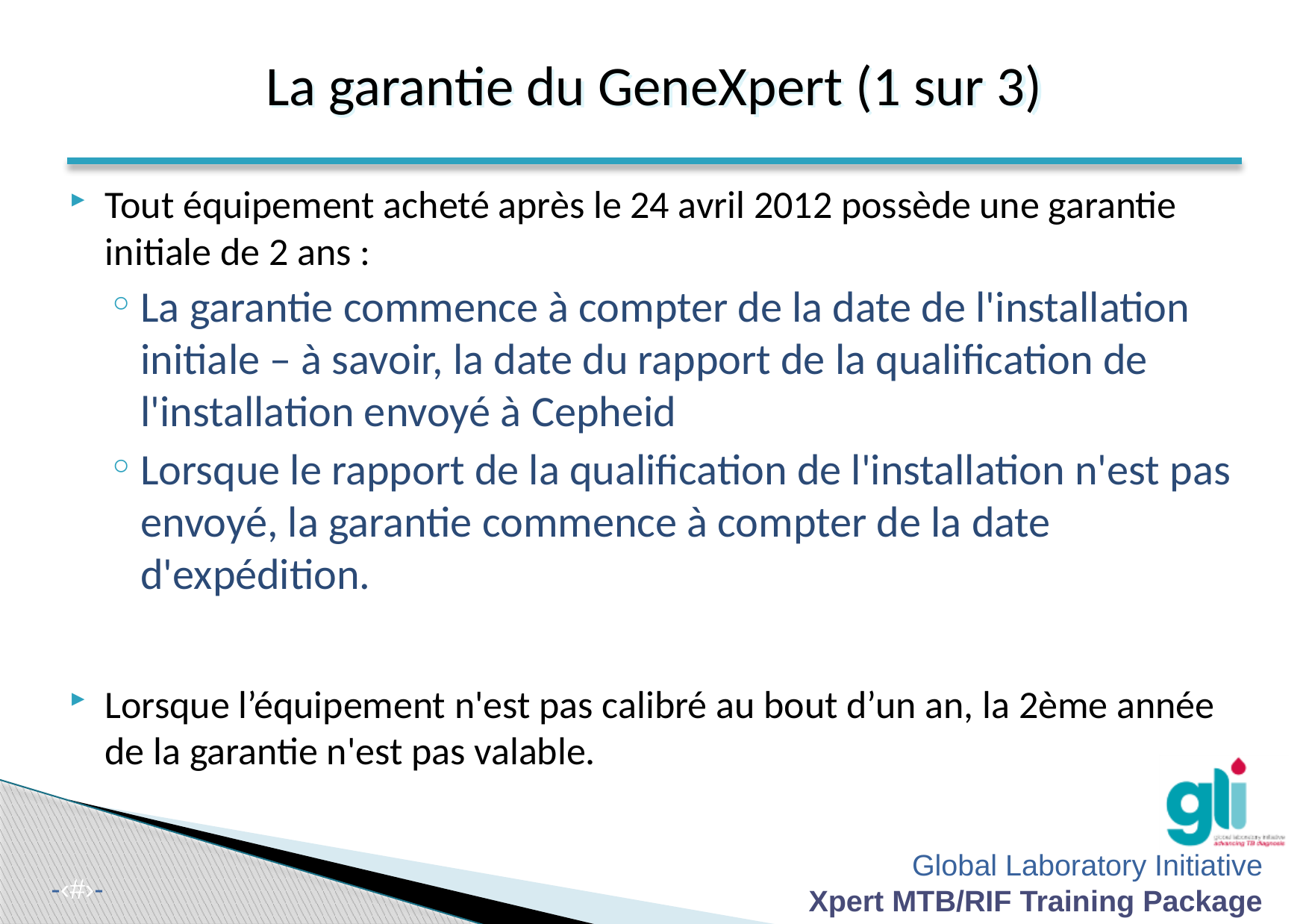

La garantie du GeneXpert (1 sur 3)
Tout équipement acheté après le 24 avril 2012 possède une garantie initiale de 2 ans :
La garantie commence à compter de la date de l'installation initiale – à savoir, la date du rapport de la qualification de l'installation envoyé à Cepheid
Lorsque le rapport de la qualification de l'installation n'est pas envoyé, la garantie commence à compter de la date d'expédition.

Lorsque l’équipement n'est pas calibré au bout d’un an, la 2ème année de la garantie n'est pas valable.